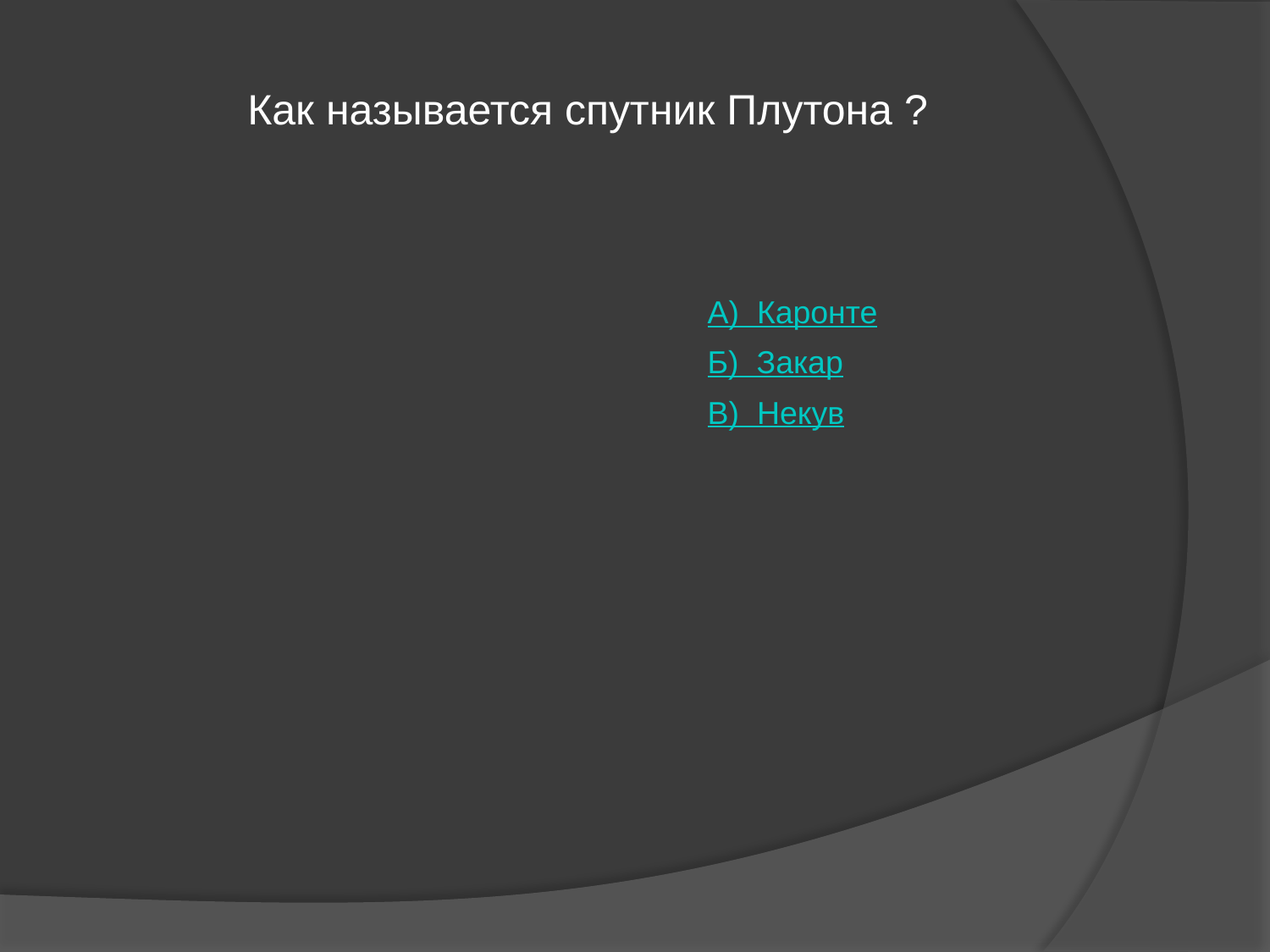

Как называется спутник Плутона ?
А)  Каронте
Б)  Закар

В)  Некув